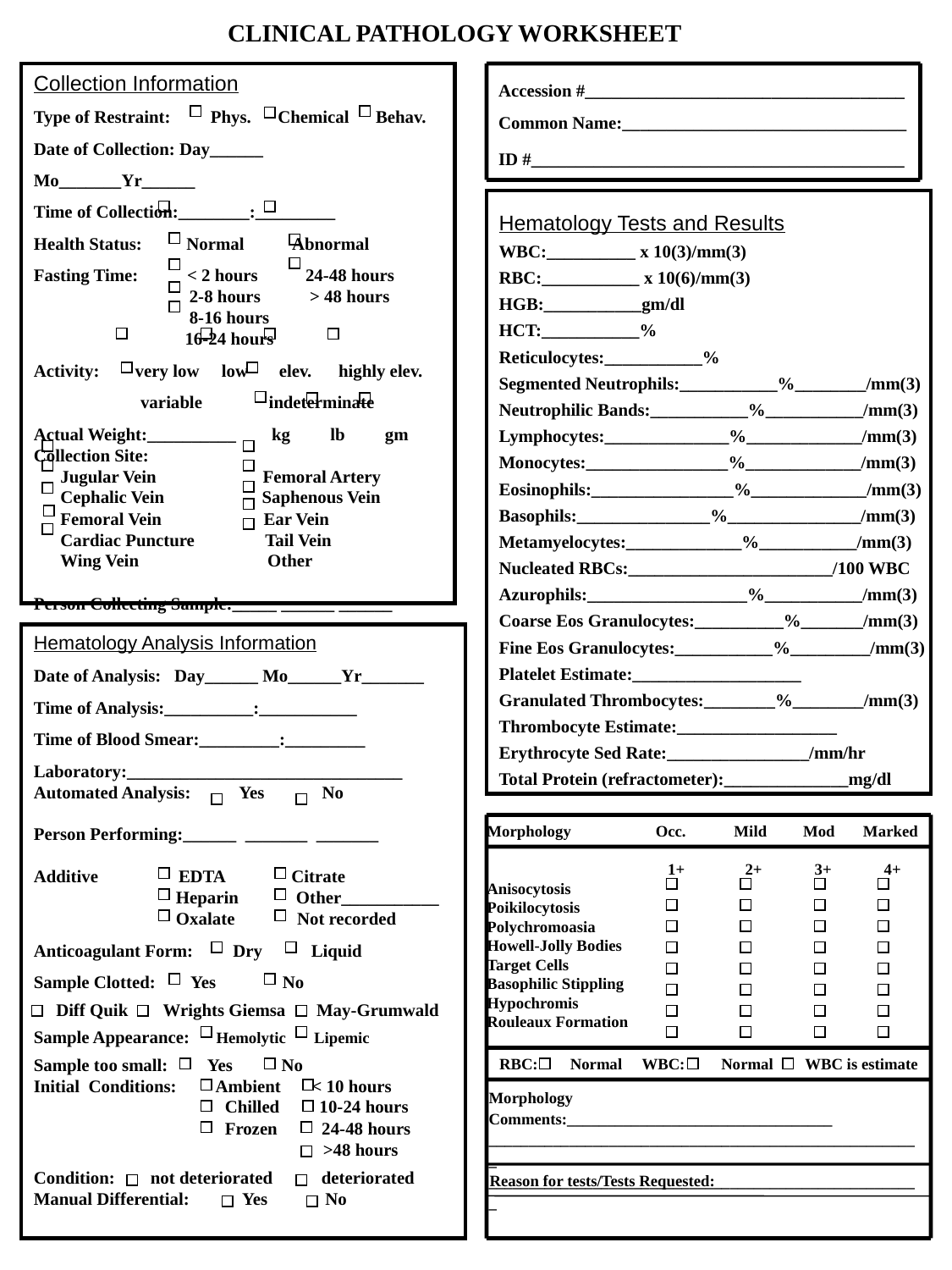

# CLINICAL PATHOLOGY WORKSHEET

Accession #____________________________________

Common Name:________________________________

ID #__________________________________________

Collection Information
Type of Restraint:         Phys.      Chemical      Behav.
Date of Collection: Day______ Mo_______Yr______
Time of Collection:________:_________
Health Status:          Normal           Abnormal
Fasting Time:           < 2 hours 	    24-48 hours
                                   2-8 hours	     > 48 hours
                                   8-16 hours
                                  16-24 hours
Activity:        very low     low       elev.      highly elev.
                        variable               indeterminate
Actual Weight:__________        kg         lb         gm
Collection Site:
      Jugular Vein                        Femoral Artery
      Cephalic Vein                      Saphenous Vein
      Femoral Vein                       Ear Vein
      Cardiac Puncture                Tail Vein
      Wing Vein                             Other

Person Collecting Sample:_____ ______ ______

Hematology Tests and Results
WBC:__________ x 10(3)/mm(3)
RBC:___________ x 10(6)/mm(3)
HGB:___________gm/dl
HCT:___________%
Reticulocytes:___________%
Segmented Neutrophils:___________%________/mm(3)
Neutrophilic Bands:___________%___________/mm(3)
Lymphocytes:______________%_____________/mm(3)
Monocytes:________________%_____________/mm(3)
Eosinophils:________________%_____________/mm(3)
Basophils:_______________%_______________/mm(3)
Metamyelocytes:_____________%___________/mm(3)
Nucleated RBCs:_______________________/100 WBC
Azurophils:__________________%___________/mm(3)
Coarse Eos Granulocytes:__________%_______/mm(3)
Fine Eos Granulocytes:___________%_________/mm(3)
Platelet Estimate:___________________
Granulated Thrombocytes:________%________/mm(3)
Thrombocyte Estimate:__________________
Erythrocyte Sed Rate:________________/mm/hr
Total Protein (refractometer):______________mg/dl

Hematology Analysis Information
Date of Analysis:   Day______ Mo______Yr_______
Time of Analysis:__________:___________
Time of Blood Smear:_________:_________
Laboratory:_______________________________
Automated Analysis:           Yes             No

Person Performing:______  _______  _______

Additive	    EDTA               Citrate
                                Heparin             Other___________
                                Oxalate              Not recorded
Anticoagulant Form:         Dry           Liquid
Sample Clotted:        Yes               No
     Diff Quik        Wrights Giemsa       May-Grumwald
Sample Appearance:      Hemolytic       Lipemic
Sample too small:         Yes           No
Initial  Conditions:         Ambient       < 10 hours
                                           Chilled         10-24 hours
                                           Frozen          24-48 hours
		        >48 hours
Condition:        not deteriorated           deteriorated
Manual Differential:            Yes             No

Morphology                     Occ.            Mild         Mod       Marked

                                             1+               2+             3+             4+
Anisocytosis
Poikilocytosis
Polychromoasia
Howell-Jolly Bodies
Target Cells
Basophilic Stippling
Hypochromis
Rouleaux Formation

RBC:        Normal     WBC:         Normal        WBC is estimate

Morphology Comments:_________________________________
______________________________________________________
______________________________________________________

Reason for tests/Tests Requested: